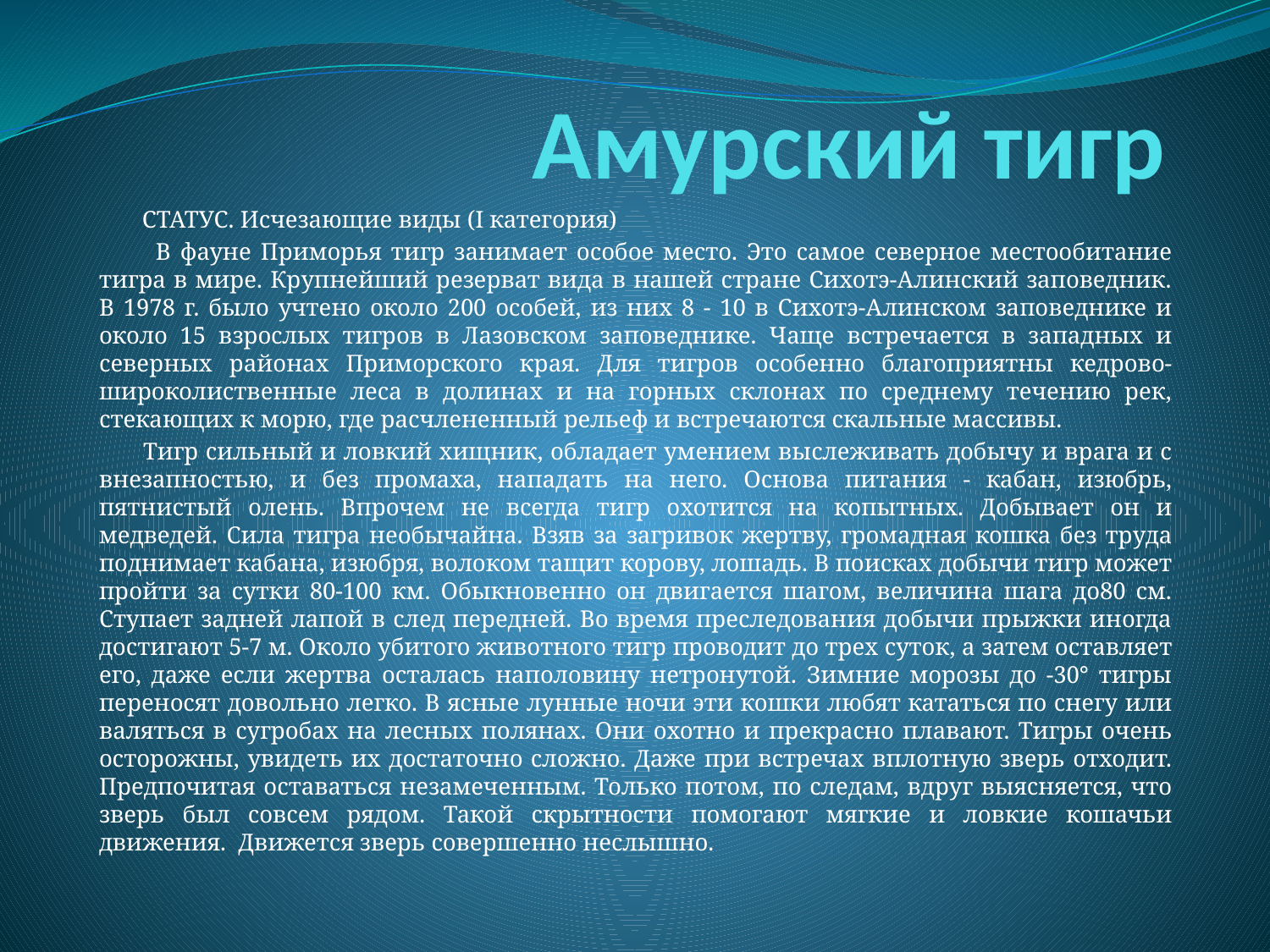

# Амурский тигр
       СТАТУС. Исчезающие виды (I категория)
      В фауне Приморья тигр занимает особое место. Это самое северное местообитание тигра в мире. Крупнейший резерват вида в нашей стране Сихотэ-Алинский заповедник. В 1978 г. было учтено около 200 особей, из них 8 - 10 в Сихотэ-Алинском заповеднике и около 15 взрослых тигров в Лазовском заповеднике. Чаще встречается в западных и северных районах Приморского края. Для тигров особенно благоприятны кедрово-широколиственные леса в долинах и на горных склонах по среднему течению рек, стекающих к морю, где расчлененный рельеф и встречаются скальные массивы.
      Тигр сильный и ловкий хищник, обладает умением выслеживать добычу и врага и с внезапностью, и без промаха, нападать на него. Основа питания - кабан, изюбрь, пятнистый олень. Впрочем не всегда тигр охотится на копытных. Добывает он и медведей. Сила тигра необычайна. Взяв за загривок жертву, громадная кошка без труда поднимает кабана, изюбря, волоком тащит корову, лошадь. В поисках добычи тигр может пройти за сутки 80-100 км. Обыкновенно он двигается шагом, величина шага до80 см. Ступает задней лапой в след передней. Во время преследования добычи прыжки иногда достигают 5-7 м. Около убитого животного тигр проводит до трех суток, а затем оставляет его, даже если жертва осталась наполовину нетронутой. Зимние морозы до -30° тигры переносят довольно легко. В ясные лунные ночи эти кошки любят кататься по снегу или валяться в сугробах на лесных полянах. Они охотно и прекрасно плавают. Тигры очень осторожны, увидеть их достаточно сложно. Даже при встречах вплотную зверь отходит. Предпочитая оставаться незамеченным. Только потом, по следам, вдруг выясняется, что зверь был совсем рядом. Такой скрытности помогают мягкие и ловкие кошачьи движения.  Движется зверь совершенно неслышно.